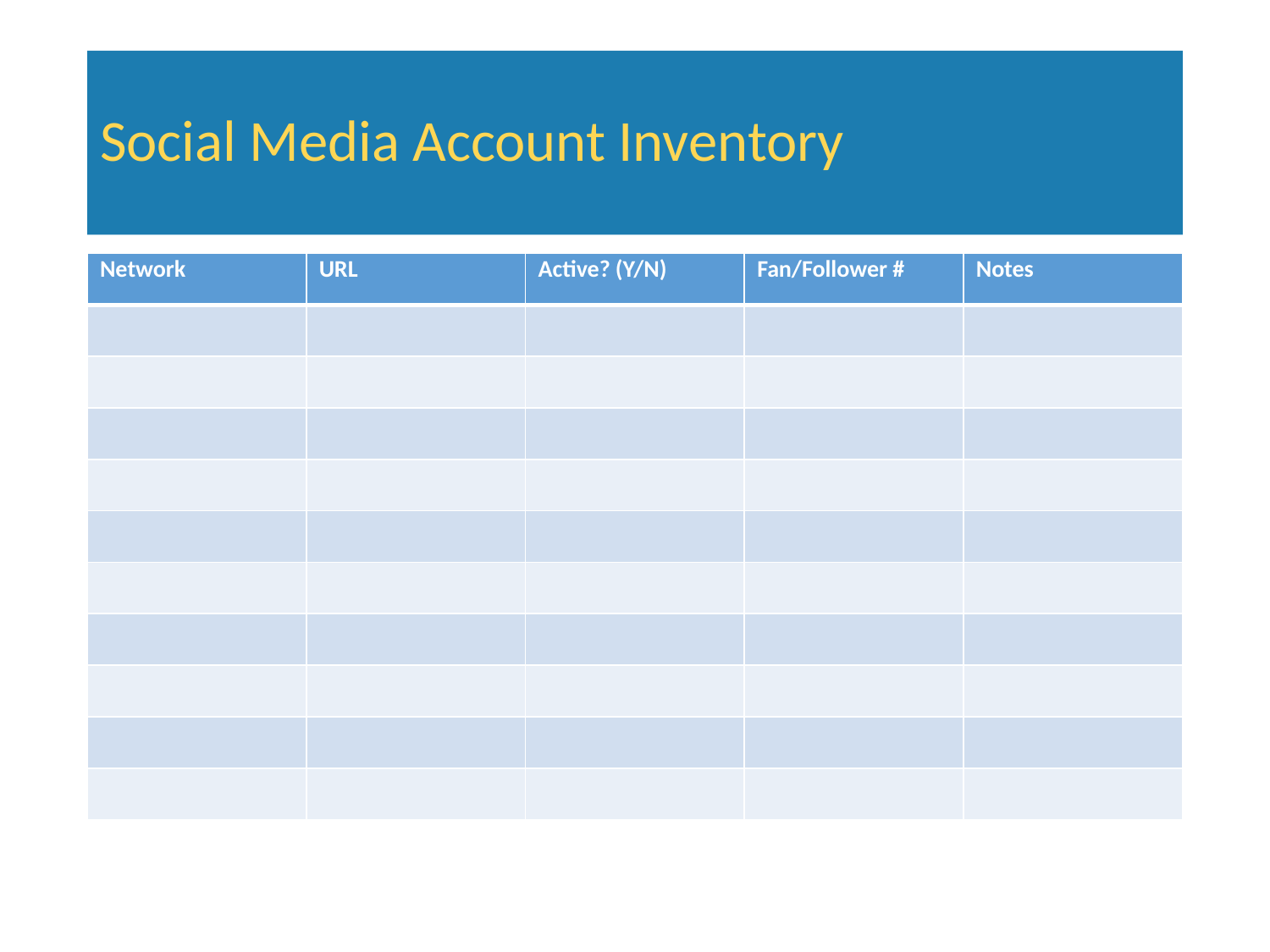

# Social Media Account Inventory
| Network | URL | Active? (Y/N) | Fan/Follower # | Notes |
| --- | --- | --- | --- | --- |
|  |  |  |  |  |
|  |  |  |  |  |
|  |  |  |  |  |
|  |  |  |  |  |
|  |  |  |  |  |
|  |  |  |  |  |
|  |  |  |  |  |
|  |  |  |  |  |
|  |  |  |  |  |
|  |  |  |  |  |